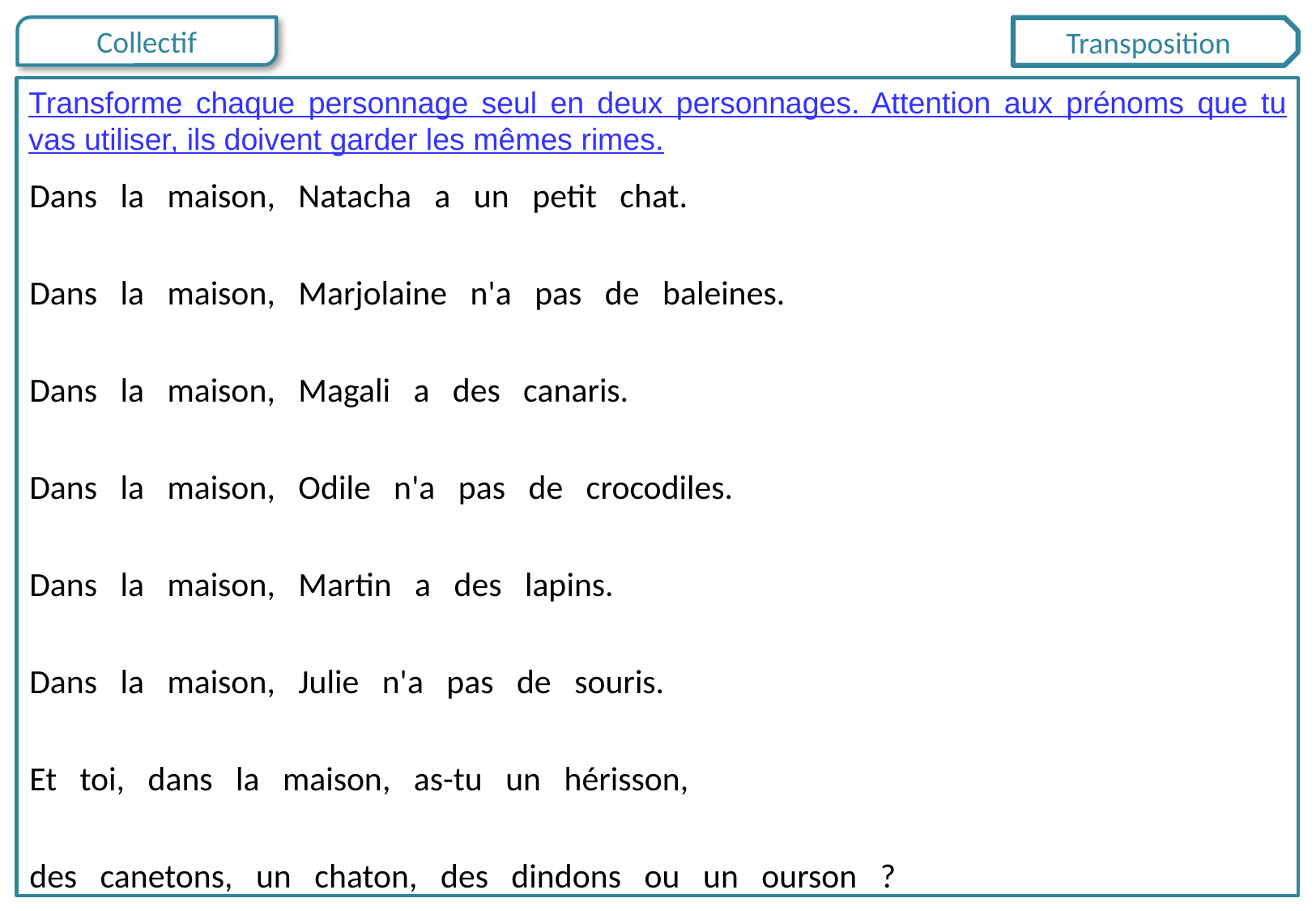

Transposition
Transforme chaque personnage seul en deux personnages. Attention aux prénoms que tu vas utiliser, ils doivent garder les mêmes rimes.
Dans   la   maison,   Natacha   a   un   petit   chat.
Dans   la   maison,   Marjolaine   n'a   pas   de   baleines.
Dans   la   maison,   Magali   a   des   canaris.
Dans   la   maison,   Odile   n'a   pas   de   crocodiles.
Dans   la   maison,   Martin   a   des   lapins.
Dans   la   maison,   Julie   n'a   pas   de   souris.
Et   toi,   dans   la   maison,   as-tu   un   hérisson,
des   canetons,   un   chaton,   des   dindons   ou   un   ourson   ?